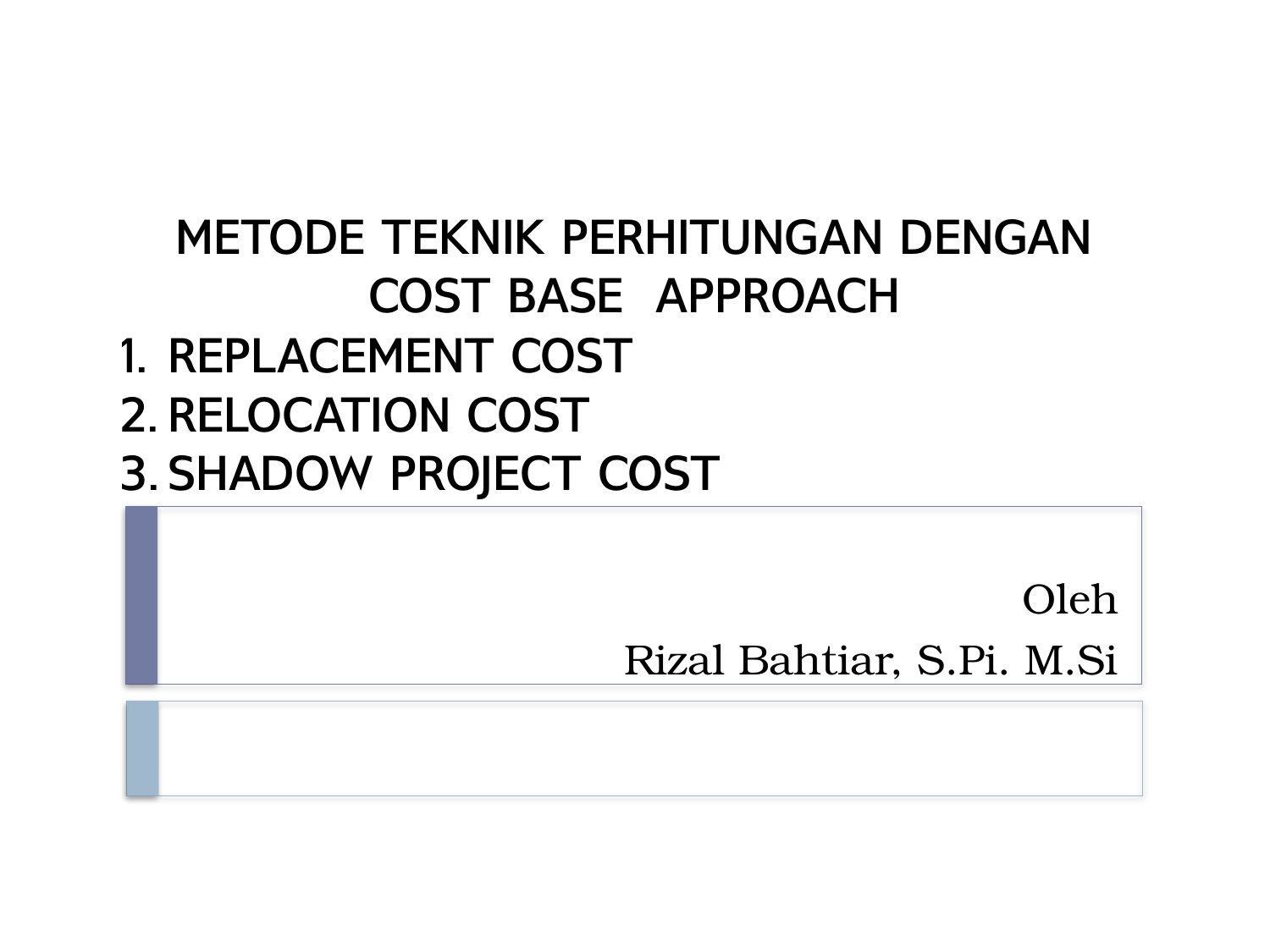

METODE TEKNIK PERHITUNGAN DENGAN COST BASE  APPROACH
REPLACEMENT COST
RELOCATION COST
SHADOW PROJECT COST
Oleh
Rizal Bahtiar, S.Pi. M.Si